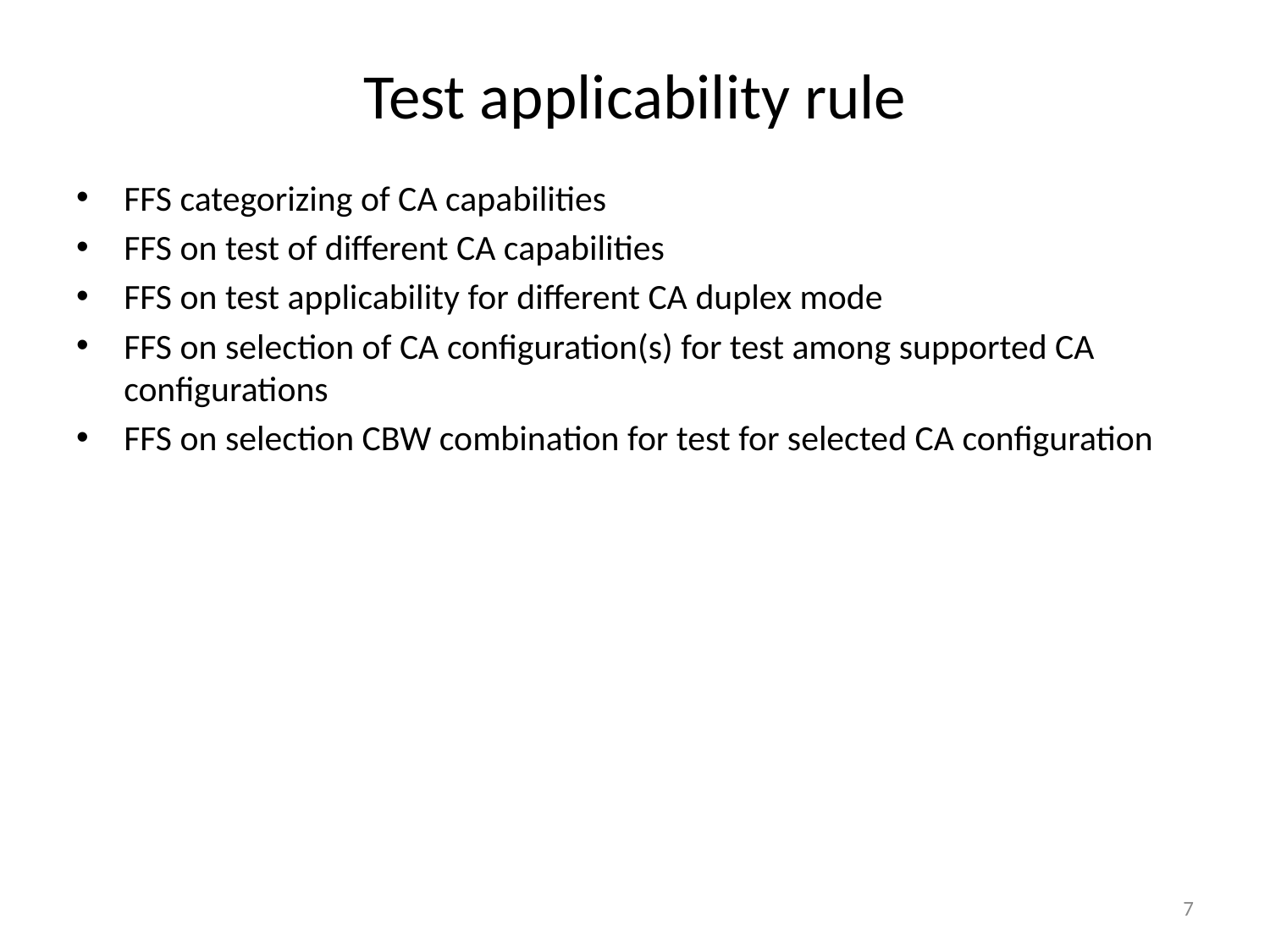

# Test applicability rule
FFS categorizing of CA capabilities
FFS on test of different CA capabilities
FFS on test applicability for different CA duplex mode
FFS on selection of CA configuration(s) for test among supported CA configurations
FFS on selection CBW combination for test for selected CA configuration
7